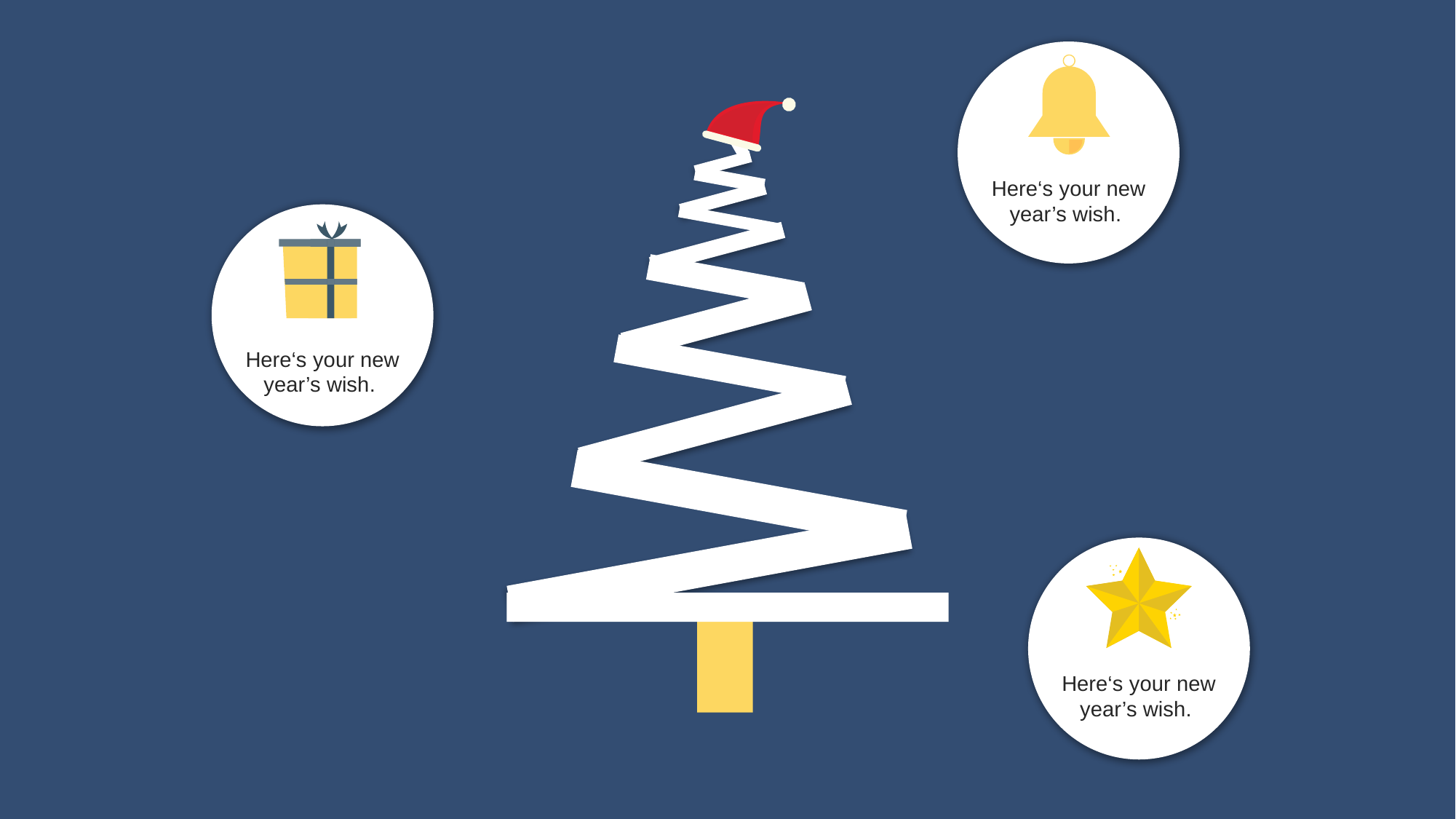

Here‘s your new year’s wish.

Here‘s your new year’s wish.

Here‘s your new year’s wish.